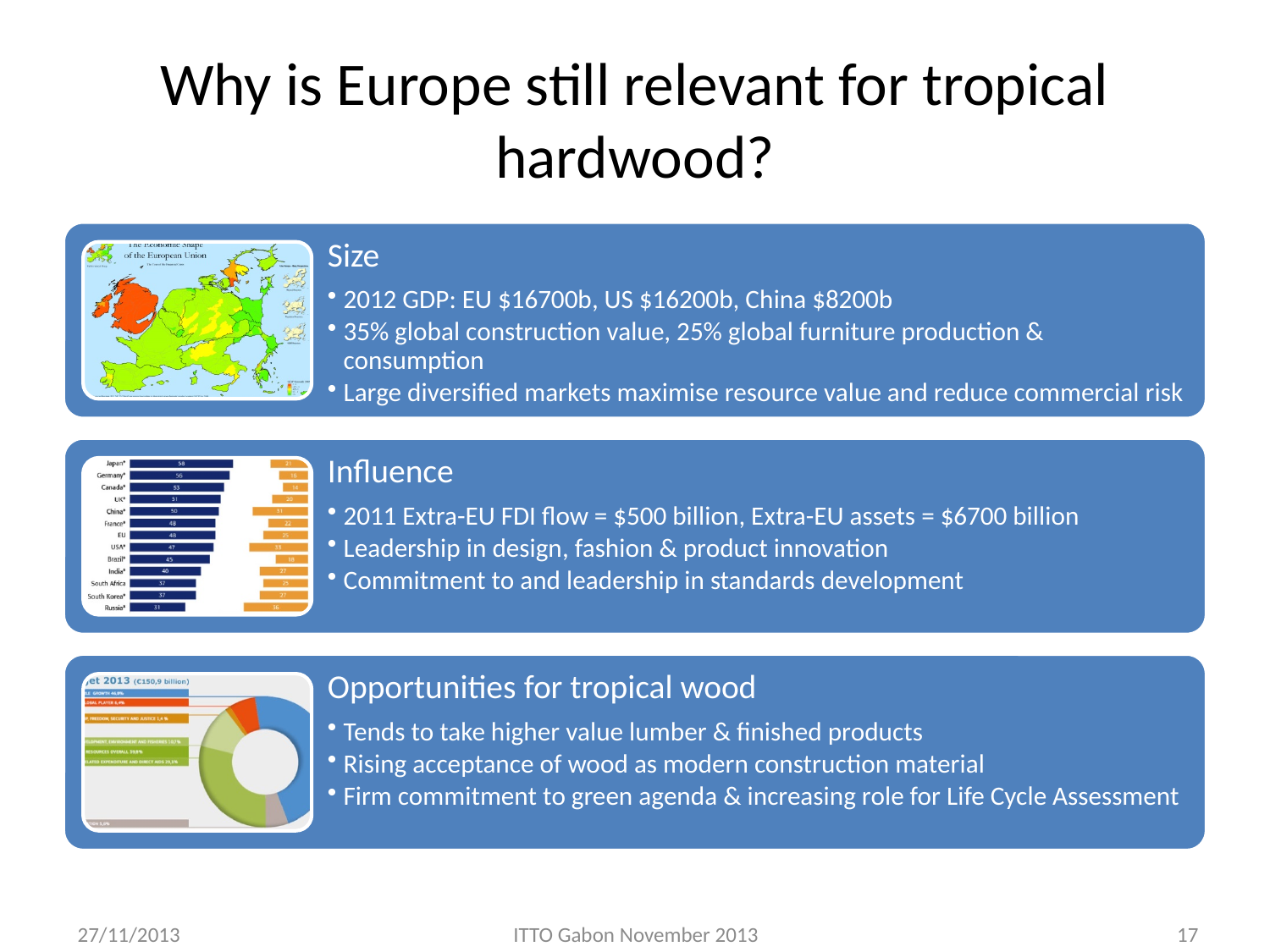

# Why is Europe still relevant for tropical hardwood?
Size
2012 GDP: EU $16700b, US $16200b, China $8200b
35% global construction value, 25% global furniture production & consumption
Large diversified markets maximise resource value and reduce commercial risk
Influence
2011 Extra-EU FDI flow = $500 billion, Extra-EU assets = $6700 billion
Leadership in design, fashion & product innovation
Commitment to and leadership in standards development
Opportunities for tropical wood
Tends to take higher value lumber & finished products
Rising acceptance of wood as modern construction material
Firm commitment to green agenda & increasing role for Life Cycle Assessment
27/11/2013
ITTO Gabon November 2013
17